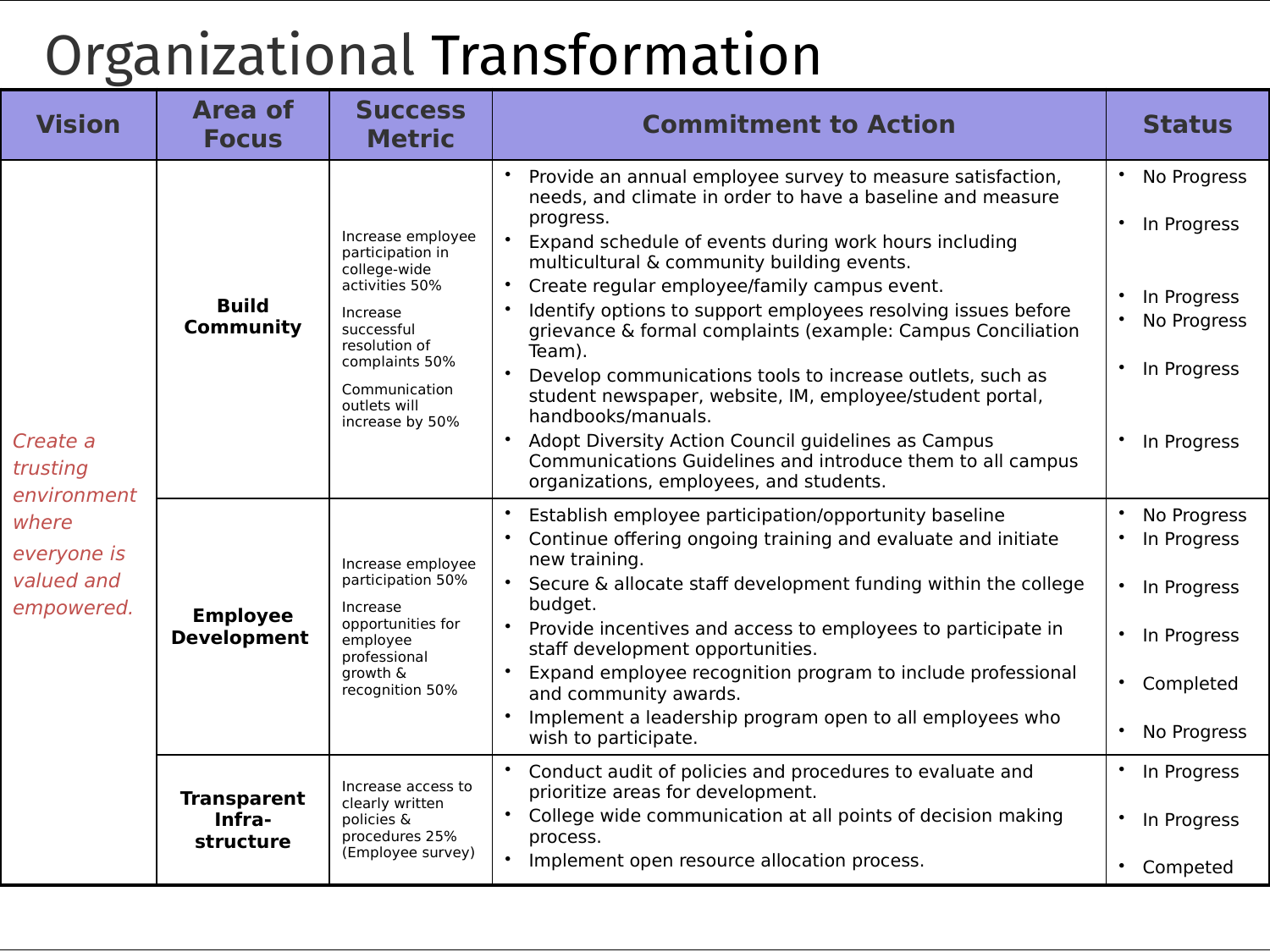

Organizational Transformation
| Vision | Area of Focus | Success Metric | Commitment to Action | Status |
| --- | --- | --- | --- | --- |
| Create a trusting environment where everyone is valued and empowered. | Build Community | Increase employee participation in college-wide activities 50% Increase successful resolution of complaints 50% Communication outlets will increase by 50% | Provide an annual employee survey to measure satisfaction, needs, and climate in order to have a baseline and measure progress. Expand schedule of events during work hours including multicultural & community building events. Create regular employee/family campus event. Identify options to support employees resolving issues before grievance & formal complaints (example: Campus Conciliation Team). Develop communications tools to increase outlets, such as student newspaper, website, IM, employee/student portal, handbooks/manuals. Adopt Diversity Action Council guidelines as Campus Communications Guidelines and introduce them to all campus organizations, employees, and students. | No Progress In Progress In Progress No Progress In Progress In Progress |
|  | Employee Development | Increase employee participation 50% Increase opportunities for employee professional growth & recognition 50% | Establish employee participation/opportunity baseline Continue offering ongoing training and evaluate and initiate new training. Secure & allocate staff development funding within the college budget. Provide incentives and access to employees to participate in staff development opportunities. Expand employee recognition program to include professional and community awards. Implement a leadership program open to all employees who wish to participate. | No Progress In Progress In Progress In Progress Completed No Progress |
|  | Transparent Infra-structure | Increase access to clearly written policies & procedures 25% (Employee survey) | Conduct audit of policies and procedures to evaluate and prioritize areas for development. College wide communication at all points of decision making process. Implement open resource allocation process. | In Progress In Progress Competed |
3